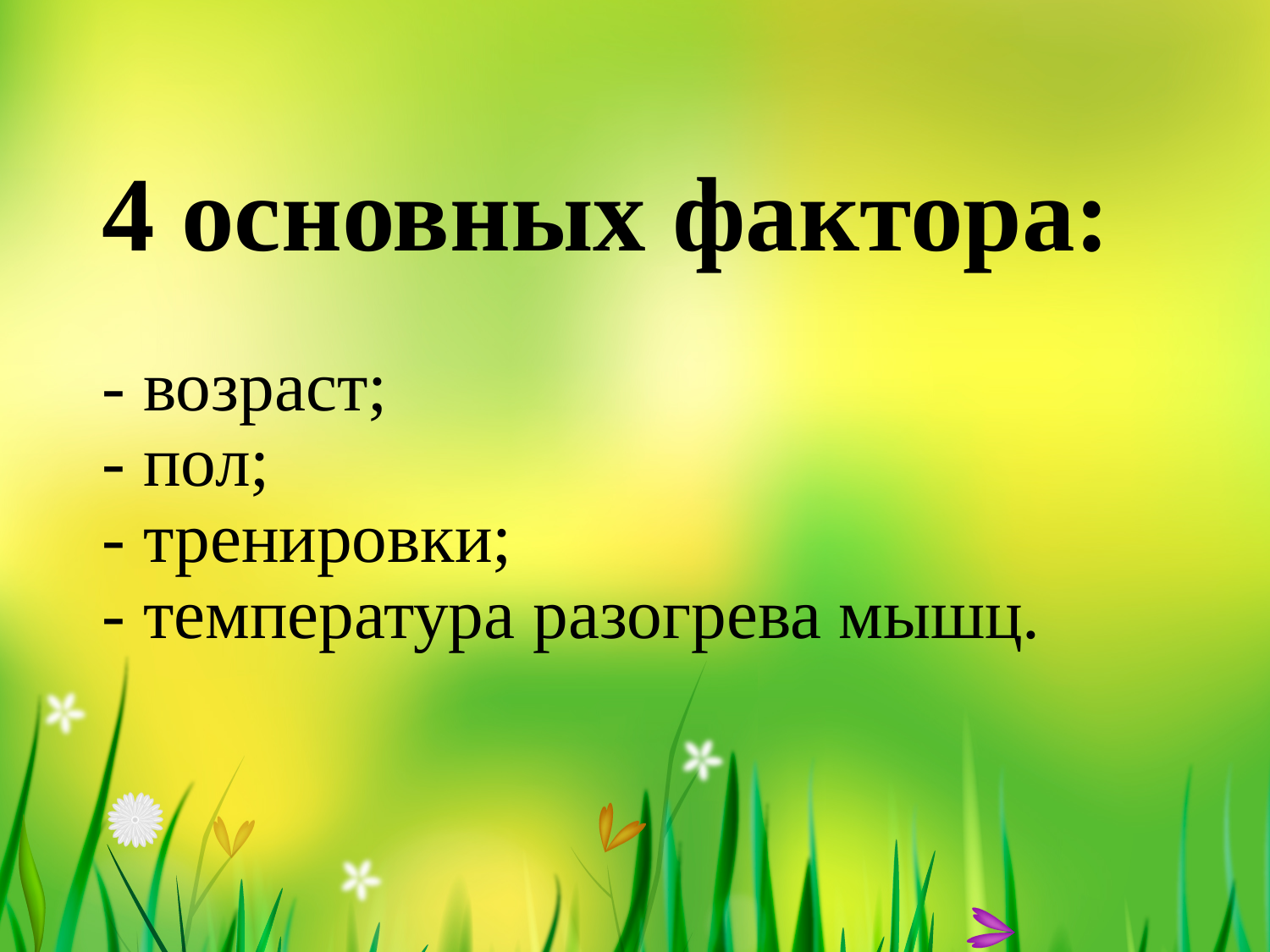

# 4 основных фактора: - возраст; - пол; - тренировки; - температура разогрева мышц.